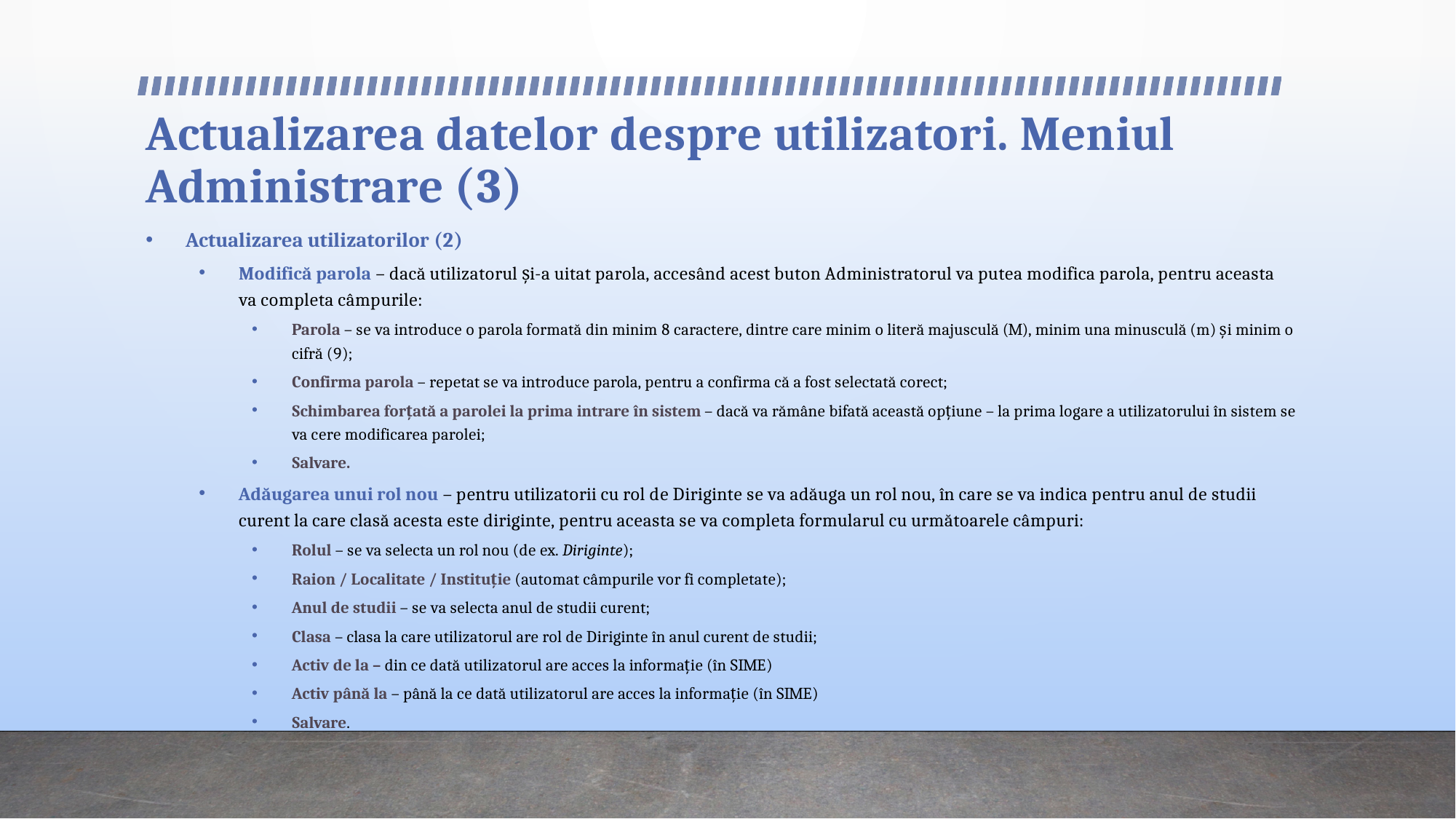

# Actualizarea datelor despre utilizatori. Meniul Administrare (3)
Actualizarea utilizatorilor (2)
Modifică parola – dacă utilizatorul și-a uitat parola, accesând acest buton Administratorul va putea modifica parola, pentru aceasta va completa câmpurile:
Parola – se va introduce o parola formată din minim 8 caractere, dintre care minim o literă majusculă (M), minim una minusculă (m) și minim o cifră (9);
Confirma parola – repetat se va introduce parola, pentru a confirma că a fost selectată corect;
Schimbarea forțată a parolei la prima intrare în sistem – dacă va rămâne bifată această opțiune – la prima logare a utilizatorului în sistem se va cere modificarea parolei;
Salvare.
Adăugarea unui rol nou – pentru utilizatorii cu rol de Diriginte se va adăuga un rol nou, în care se va indica pentru anul de studii curent la care clasă acesta este diriginte, pentru aceasta se va completa formularul cu următoarele câmpuri:
Rolul – se va selecta un rol nou (de ex. Diriginte);
Raion / Localitate / Instituție (automat câmpurile vor fi completate);
Anul de studii – se va selecta anul de studii curent;
Clasa – clasa la care utilizatorul are rol de Diriginte în anul curent de studii;
Activ de la – din ce dată utilizatorul are acces la informație (în SIME)
Activ până la – până la ce dată utilizatorul are acces la informație (în SIME)
Salvare.